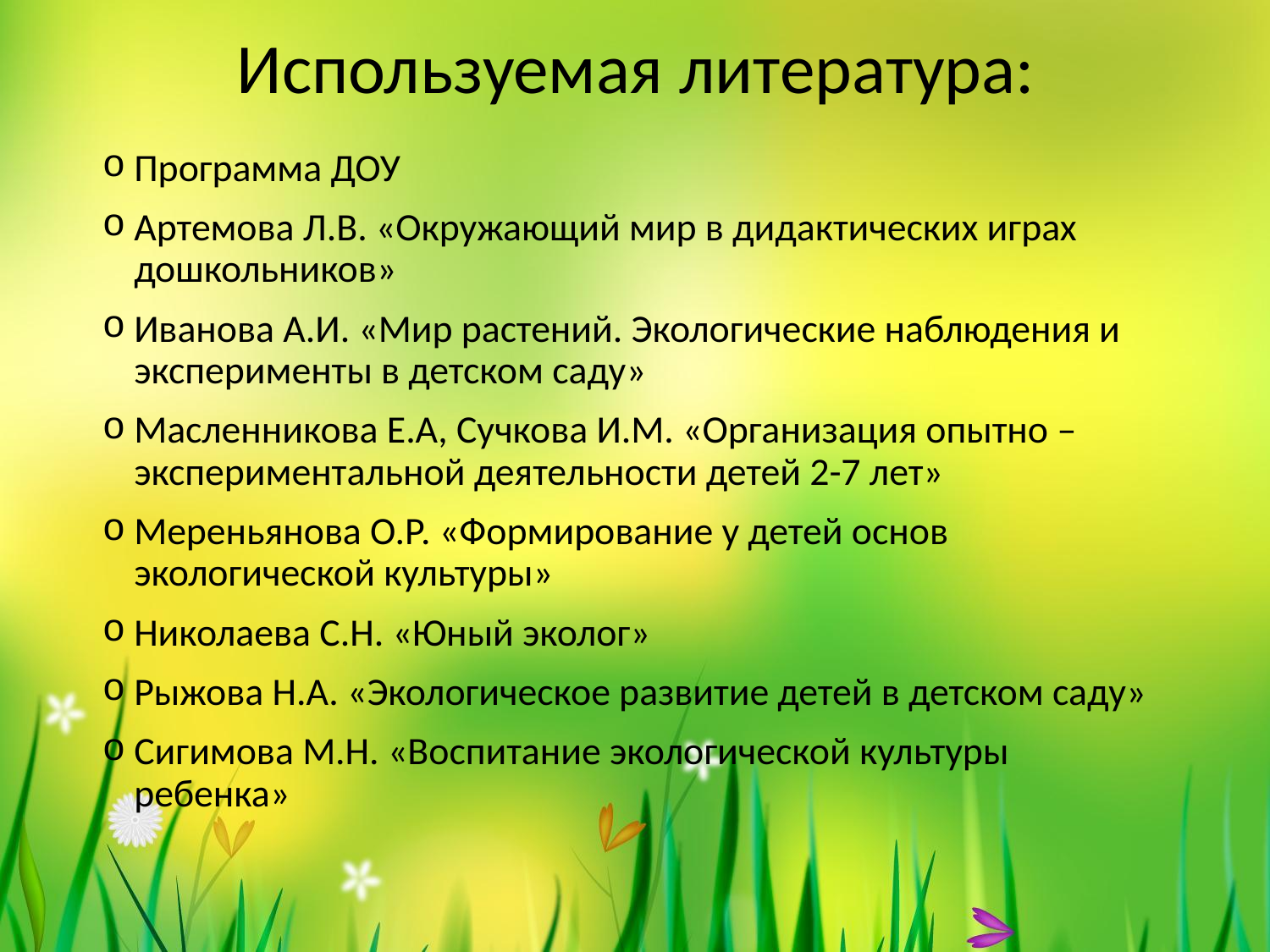

# Используемая литература:
Программа ДОУ
Артемова Л.В. «Окружающий мир в дидактических играх дошкольников»
Иванова А.И. «Мир растений. Экологические наблюдения и эксперименты в детском саду»
Масленникова Е.А, Сучкова И.М. «Организация опытно – экспериментальной деятельности детей 2-7 лет»
Мереньянова О.Р. «Формирование у детей основ экологической культуры»
Николаева С.Н. «Юный эколог»
Рыжова Н.А. «Экологическое развитие детей в детском саду»
Сигимова М.Н. «Воспитание экологической культуры ребенка»